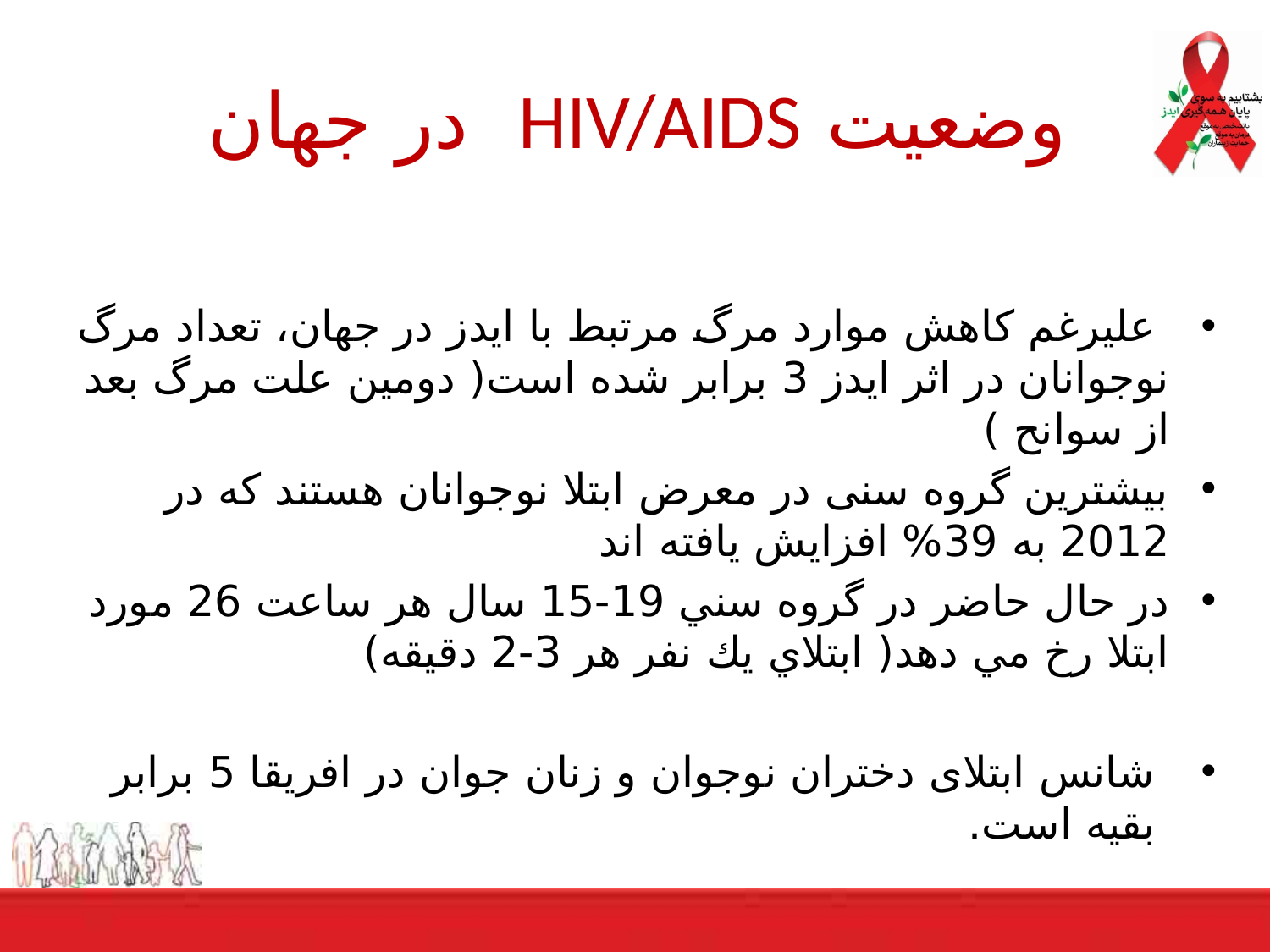

# وضعیت HIV/AIDS  در جهان

 عليرغم كاهش موارد مرگ مرتبط با ايدز در جهان، تعداد مرگ نوجوانان در اثر ايدز 3 برابر شده است( دومین علت مرگ بعد از سوانح )
بیشترین گروه سنی در معرض ابتلا نوجوانان هستند که در 2012 به 39% افزایش یافته اند
در حال حاضر در گروه سني 19-15 سال هر ساعت 26 مورد ابتلا رخ مي دهد( ابتلاي يك نفر هر 3-2 دقيقه)

شانس ابتلای دختران نوجوان و زنان جوان در افریقا 5 برابر بقیه است.